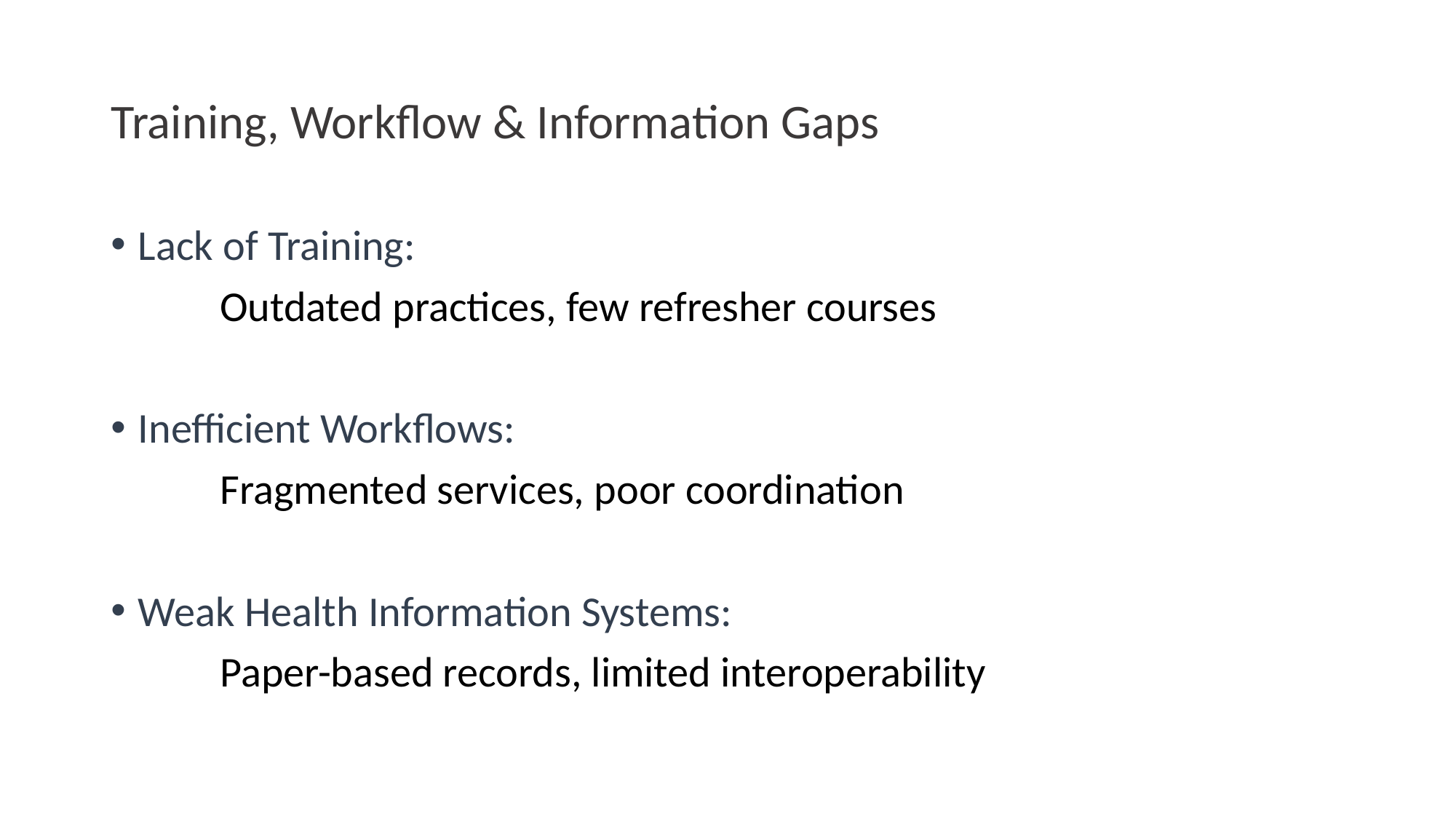

# Training, Workflow & Information Gaps
Lack of Training:
	Outdated practices, few refresher courses

Inefficient Workflows:
	Fragmented services, poor coordination

Weak Health Information Systems:
	Paper-based records, limited interoperability